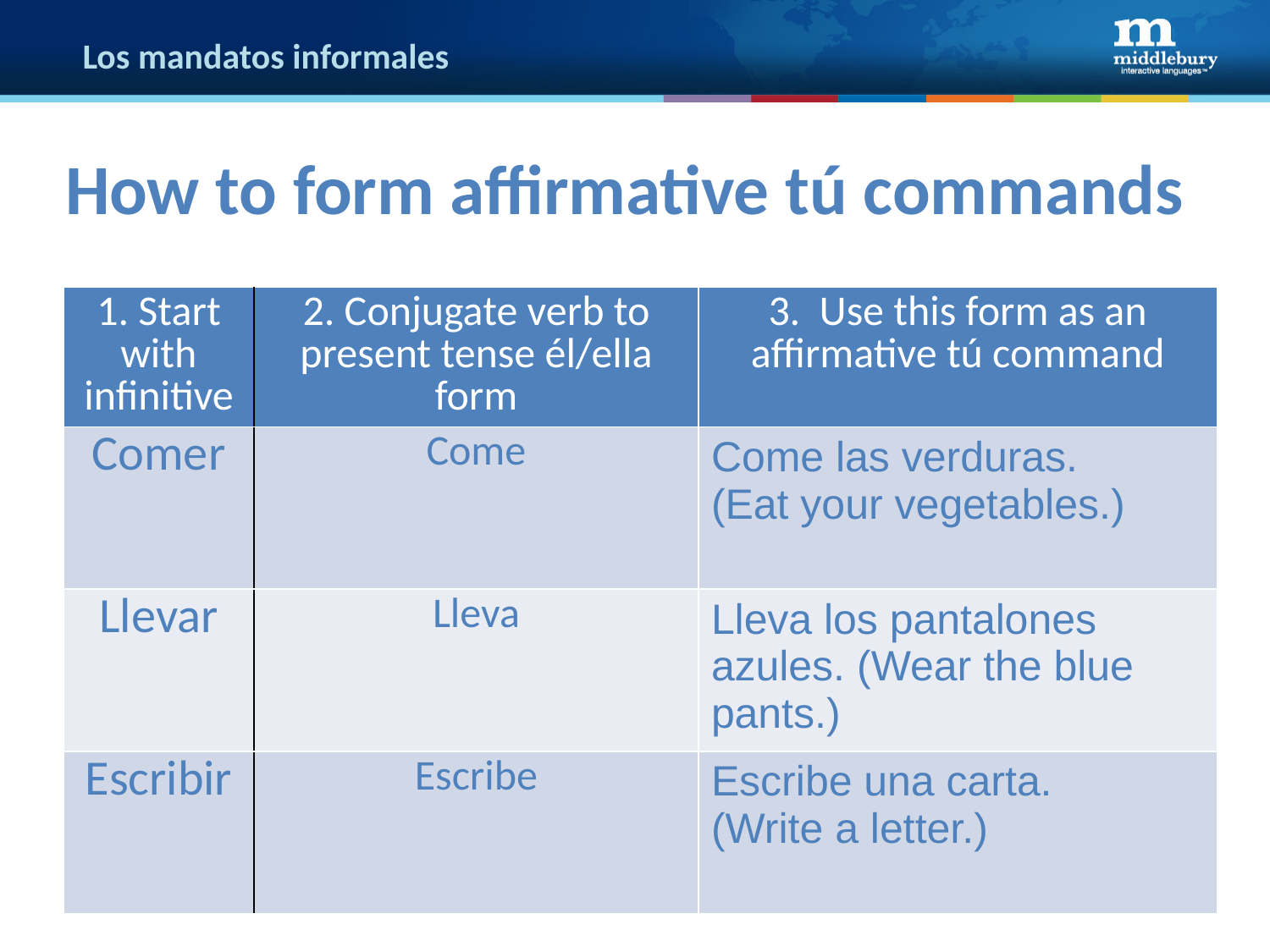

# Los mandatos informales
How to form affirmative tú commands
| 1. Start with infinitive | 2. Conjugate verb to present tense él/ella form | 3. Use this form as an affirmative tú command |
| --- | --- | --- |
| Comer | Come | Come las verduras. (Eat your vegetables.) |
| Llevar | Lleva | Lleva los pantalones azules. (Wear the blue pants.) |
| Escribir | Escribe | Escribe una carta. (Write a letter.) |